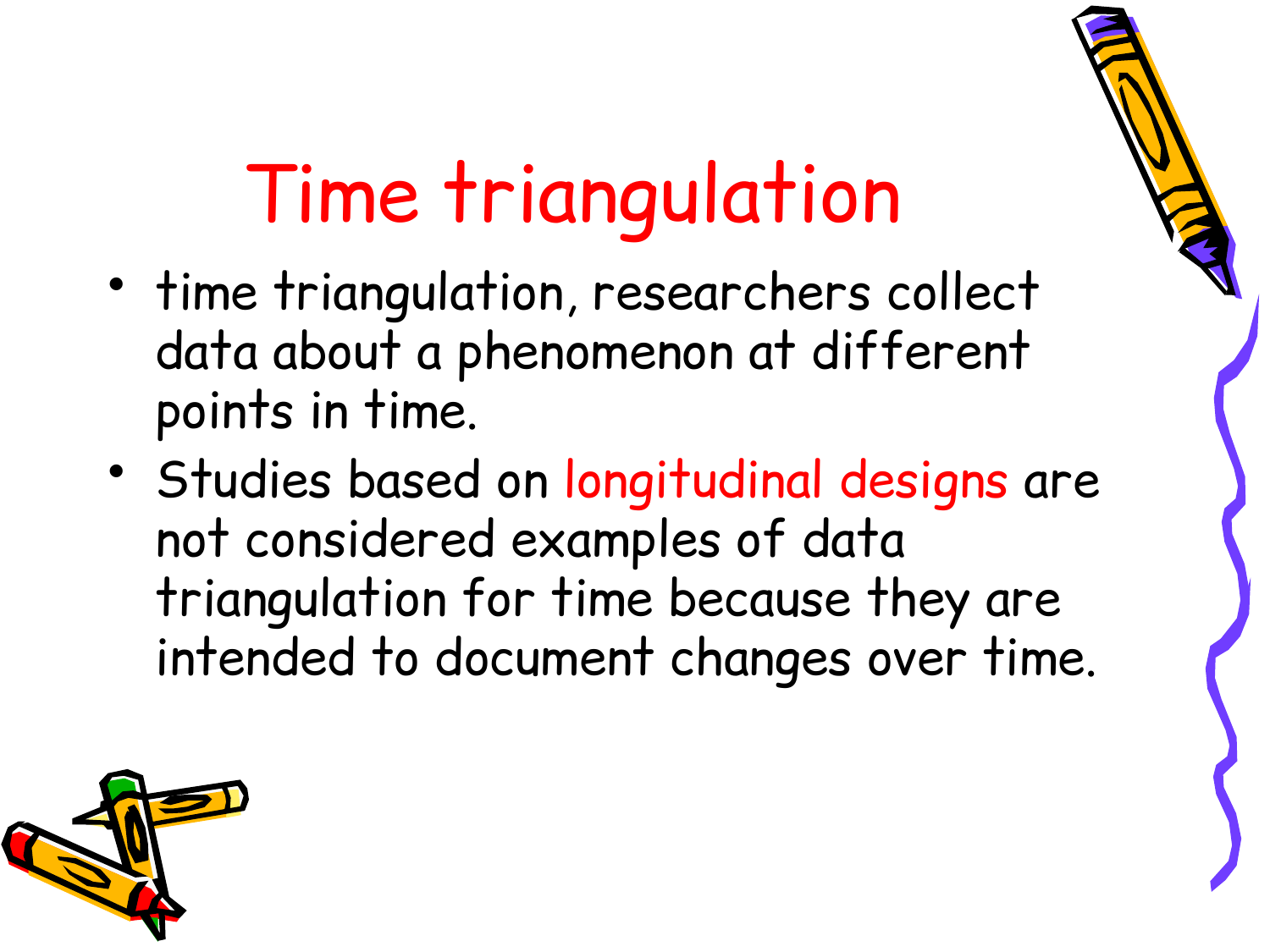

# Time triangulation
time triangulation, researchers collect data about a phenomenon at different points in time.
Studies based on longitudinal designs are not considered examples of data triangulation for time because they are intended to document changes over time.